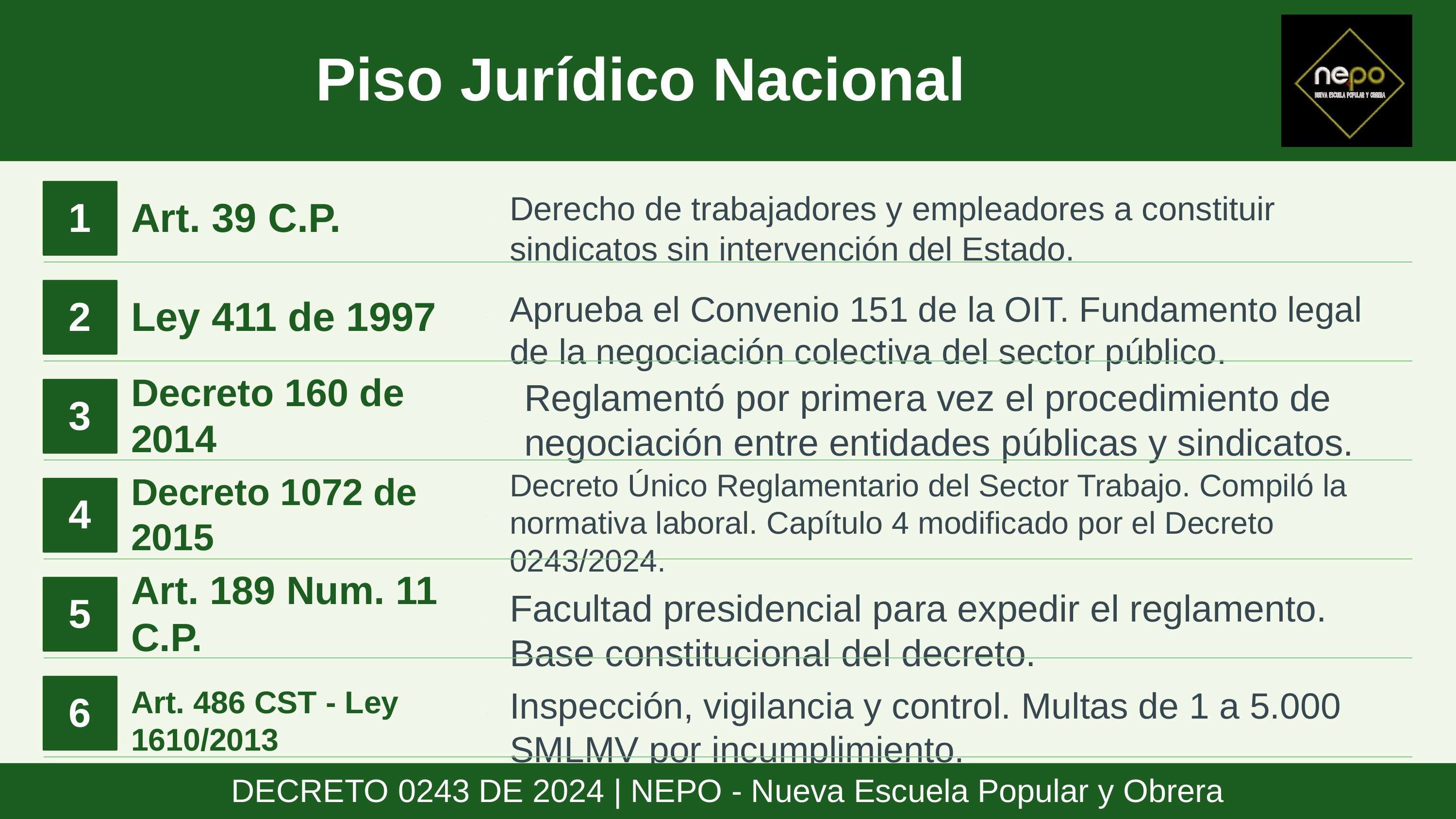

Piso Jurídico Nacional

1

Art. 39 C.P.

Derecho de trabajadores y empleadores a constituir sindicatos sin intervención del Estado.

2

Ley 411 de 1997

Aprueba el Convenio 151 de la OIT. Fundamento legal de la negociación colectiva del sector público.

Reglamentó por primera vez el procedimiento de negociación entre entidades públicas y sindicatos.

3

Decreto 160 de 2014

4

Decreto 1072 de 2015

Decreto Único Reglamentario del Sector Trabajo. Compiló la normativa laboral. Capítulo 4 modificado por el Decreto 0243/2024.

5

Art. 189 Num. 11 C.P.

Facultad presidencial para expedir el reglamento. Base constitucional del decreto.

6

Art. 486 CST - Ley 1610/2013

Inspección, vigilancia y control. Multas de 1 a 5.000 SMLMV por incumplimiento.

DECRETO 0243 DE 2024 | NEPO - Nueva Escuela Popular y Obrera